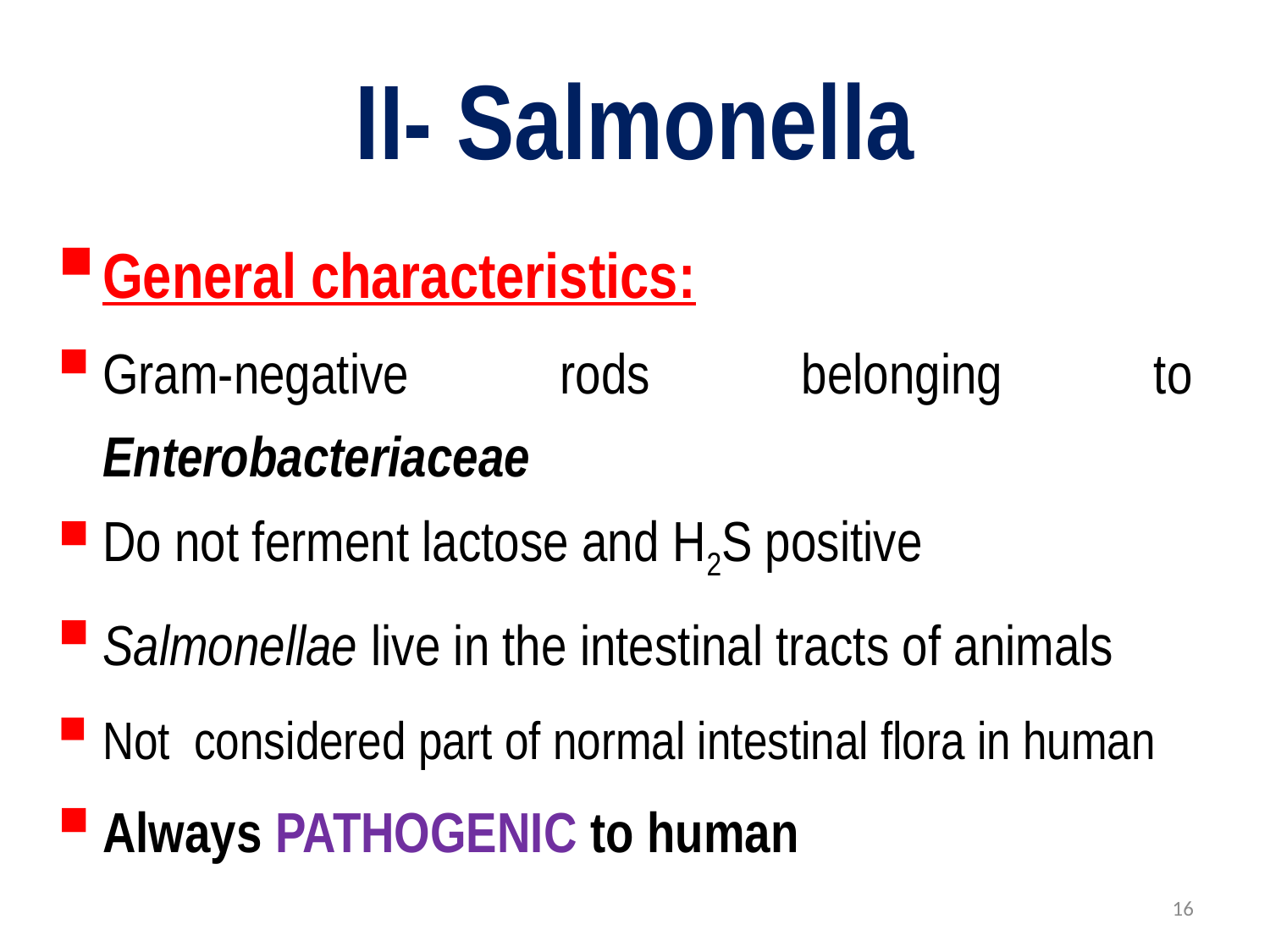

# II- Salmonella
General characteristics:
Gram-negative rods belonging to Enterobacteriaceae
Do not ferment lactose and H2S positive
Salmonellae live in the intestinal tracts of animals
Not  considered part of normal intestinal flora in human
Always PATHOGENIC to human

16